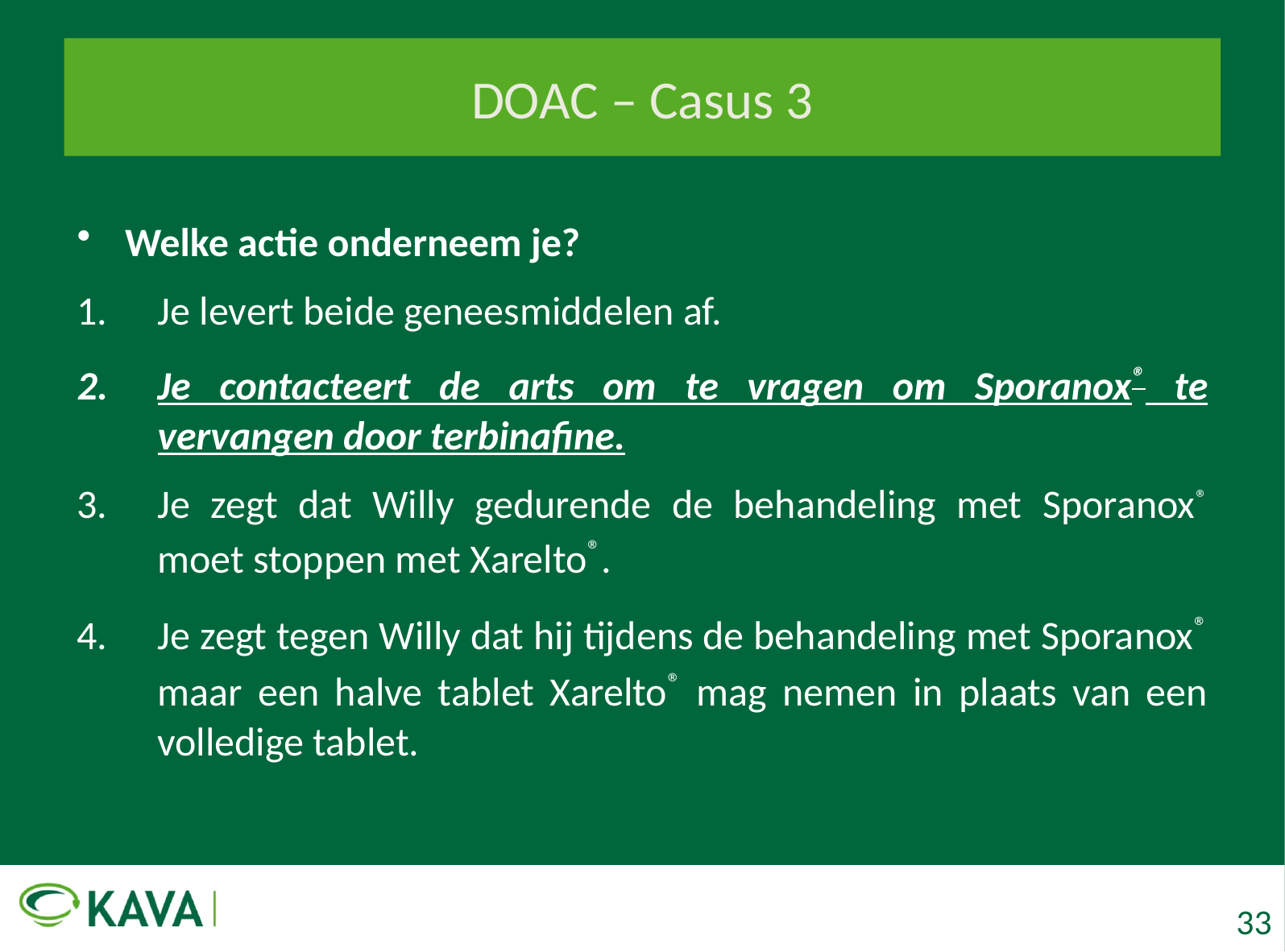

# DOAC – Casus 3
Welke actie onderneem je?
Je levert beide geneesmiddelen af.
Je contacteert de arts om te vragen om Sporanox® te vervangen door terbinafine.
Je zegt dat Willy gedurende de behandeling met Sporanox® moet stoppen met Xarelto®.
Je zegt tegen Willy dat hij tijdens de behandeling met Sporanox® maar een halve tablet Xarelto® mag nemen in plaats van een volledige tablet.
33